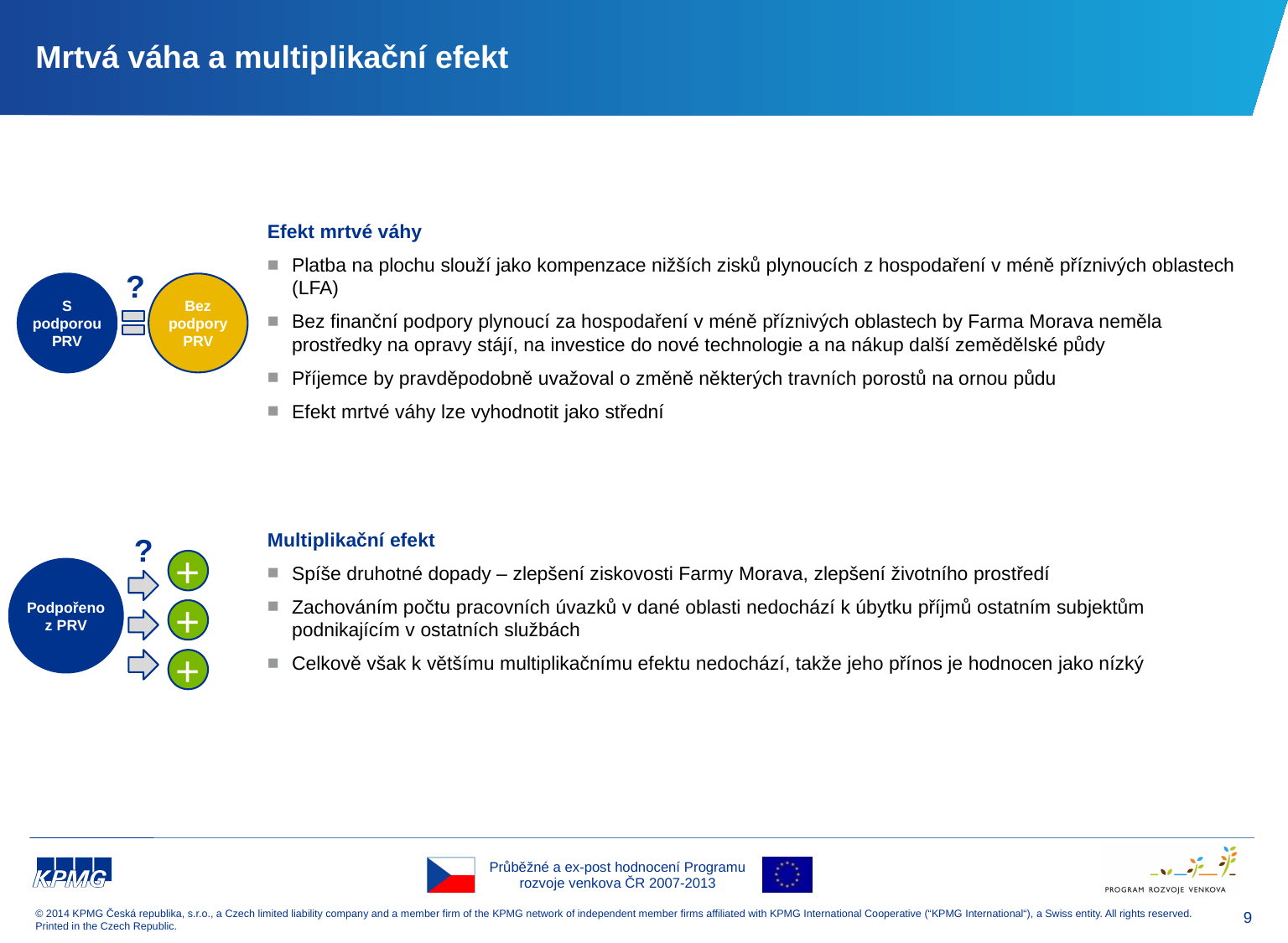

# Mrtvá váha a multiplikační efekt
Efekt mrtvé váhy
Platba na plochu slouží jako kompenzace nižších zisků plynoucích z hospodaření v méně příznivých oblastech (LFA)
Bez finanční podpory plynoucí za hospodaření v méně příznivých oblastech by Farma Morava neměla prostředky na opravy stájí, na investice do nové technologie a na nákup další zemědělské půdy
Příjemce by pravděpodobně uvažoval o změně některých travních porostů na ornou půdu
Efekt mrtvé váhy lze vyhodnotit jako střední
?
S podporou PRV
Bez podpory PRV

Multiplikační efekt
Spíše druhotné dopady – zlepšení ziskovosti Farmy Morava, zlepšení životního prostředí
Zachováním počtu pracovních úvazků v dané oblasti nedochází k úbytku příjmů ostatním subjektům podnikajícím v ostatních službách
Celkově však k většímu multiplikačnímu efektu nedochází, takže jeho přínos je hodnocen jako nízký
?
+
Podpořeno z PRV

+

+